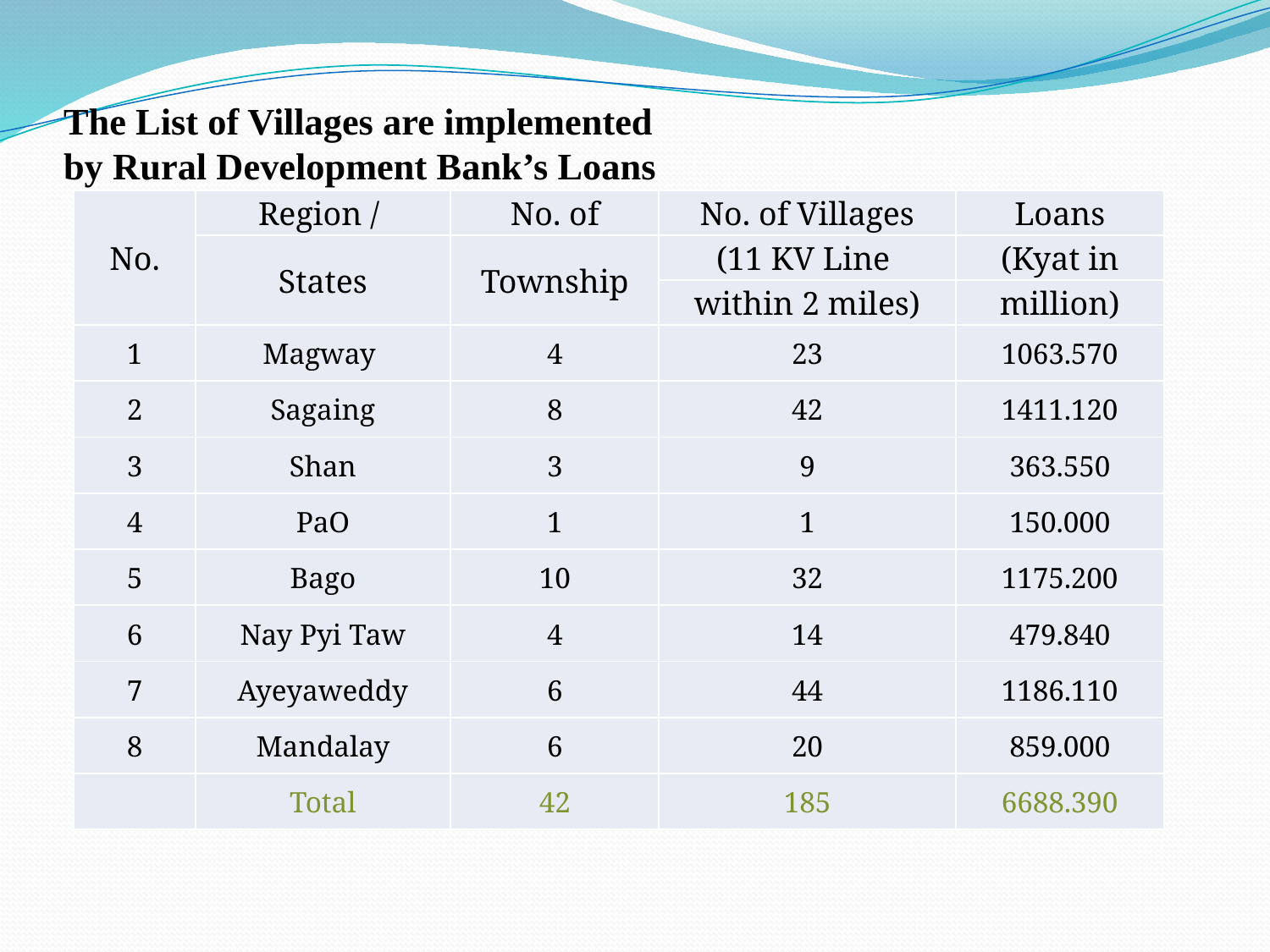

# The List of Villages are implemented by Rural Development Bank’s Loans
| No. | Region / | No. of | No. of Villages | Loans |
| --- | --- | --- | --- | --- |
|  | States | Township | (11 KV Line | (Kyat in |
|  |  |  | within 2 miles) | million) |
| 1 | Magway | 4 | 23 | 1063.570 |
| 2 | Sagaing | 8 | 42 | 1411.120 |
| 3 | Shan | 3 | 9 | 363.550 |
| 4 | PaO | 1 | 1 | 150.000 |
| 5 | Bago | 10 | 32 | 1175.200 |
| 6 | Nay Pyi Taw | 4 | 14 | 479.840 |
| 7 | Ayeyaweddy | 6 | 44 | 1186.110 |
| 8 | Mandalay | 6 | 20 | 859.000 |
|  | Total | 42 | 185 | 6688.390 |